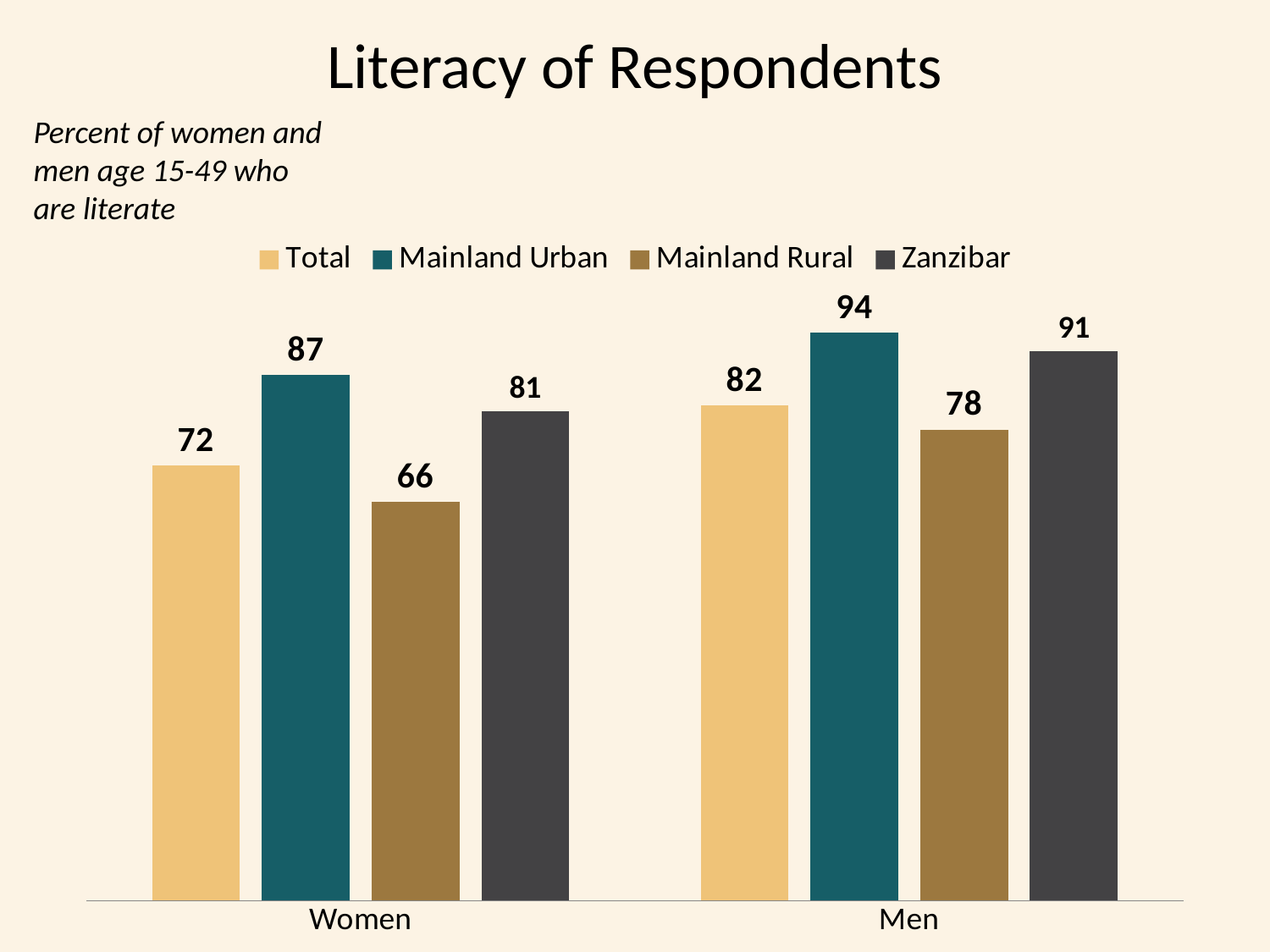

# Literacy of Respondents
Percent of women and men age 15-49 who are literate

### Chart

| Category | Total | Mainland Urban | Mainland Rural | Zanzibar |
|---|---|---|---|---|
| Women | 72.0 | 87.0 | 66.0 | 81.0 |
| Men | 82.0 | 94.0 | 78.0 | 91.0 |